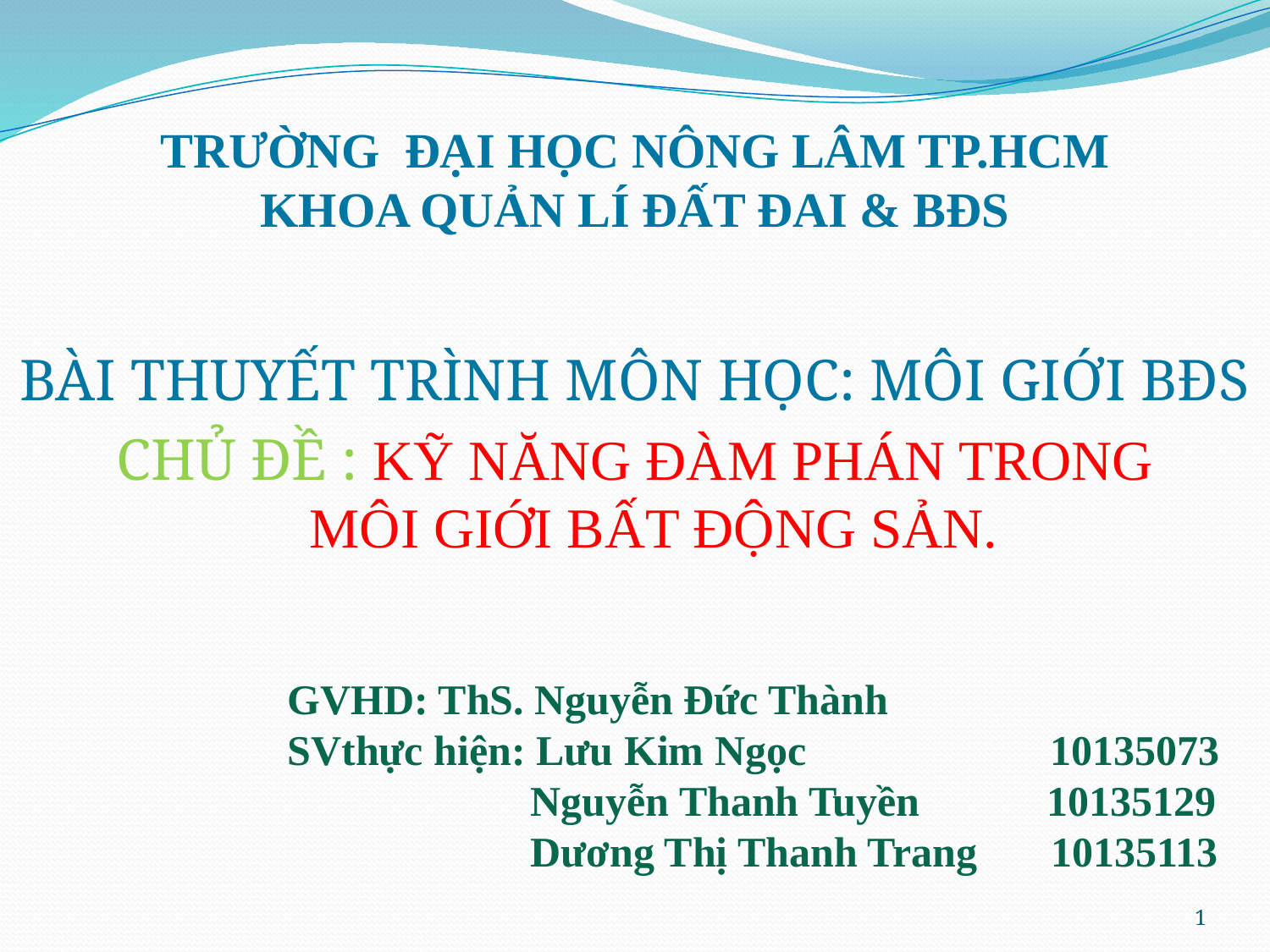

# TRƯỜNG  ĐẠI HỌC NÔNG LÂM TP.HCM KHOA QUẢN LÍ ĐẤT ĐAI & BĐS
BÀI THUYẾT TRÌNH MÔN HỌC: MÔI GIỚI BĐS
 CHỦ ĐỀ : KỸ NĂNG ĐÀM PHÁN TRONG
MÔI GIỚI BẤT ĐỘNG SẢN.

GVHD: ThS. Nguyễn Đức Thành
SVthực hiện: Lưu Kim Ngọc                       10135073
                       Nguyễn Thanh Tuyền            10135129
                       Dương Thị Thanh Trang       10135113
1